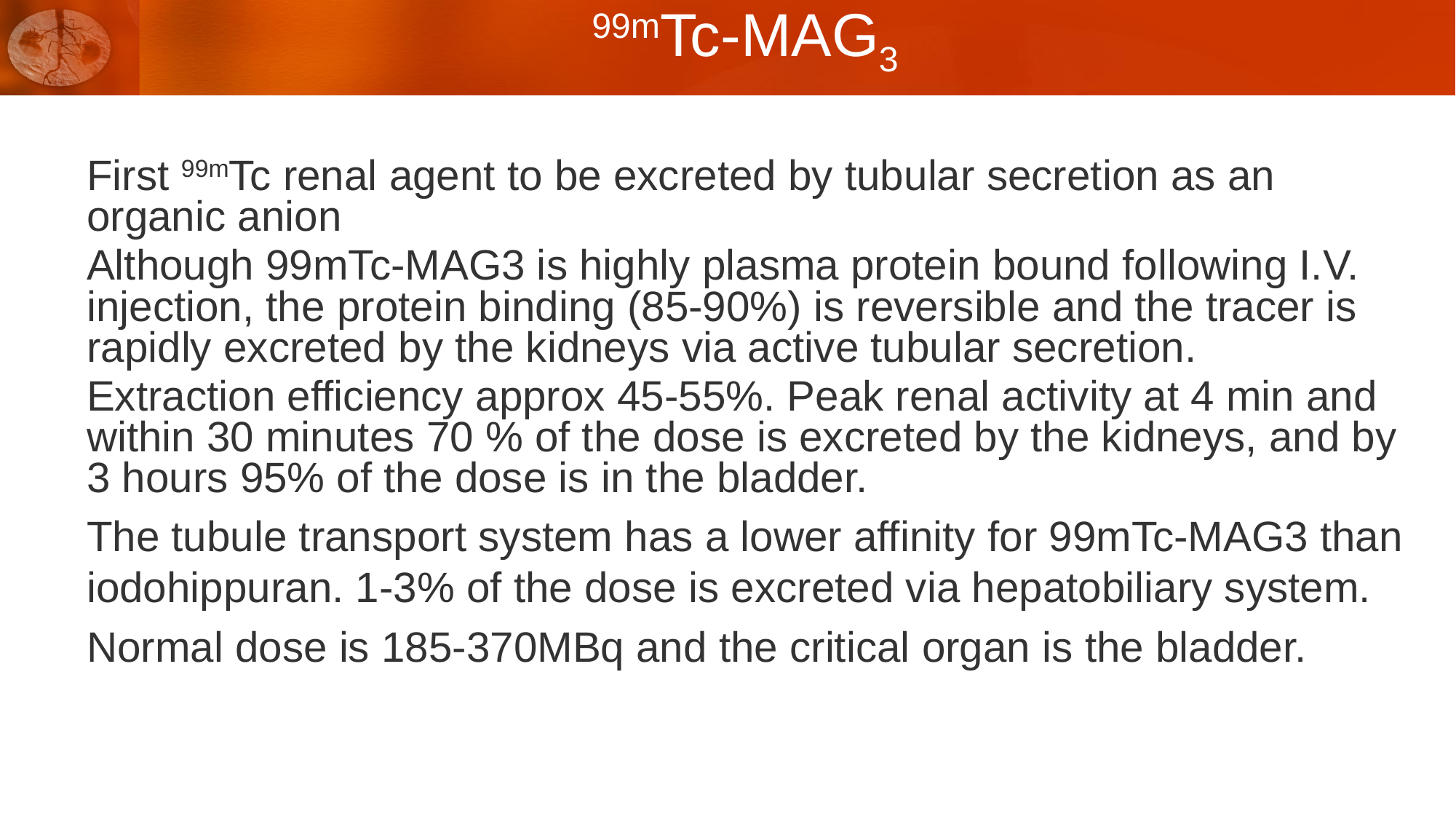

# 99mTc-MAG3
First 99mTc renal agent to be excreted by tubular secretion as an organic anion
Although 99mTc-MAG3 is highly plasma protein bound following I.V. injection, the protein binding (85-90%) is reversible and the tracer is rapidly excreted by the kidneys via active tubular secretion.
Extraction efficiency approx 45-55%. Peak renal activity at 4 min and within 30 minutes 70 % of the dose is excreted by the kidneys, and by 3 hours 95% of the dose is in the bladder.
The tubule transport system has a lower affinity for 99mTc-MAG3 than iodohippuran. 1-3% of the dose is excreted via hepatobiliary system.
Normal dose is 185-370MBq and the critical organ is the bladder.